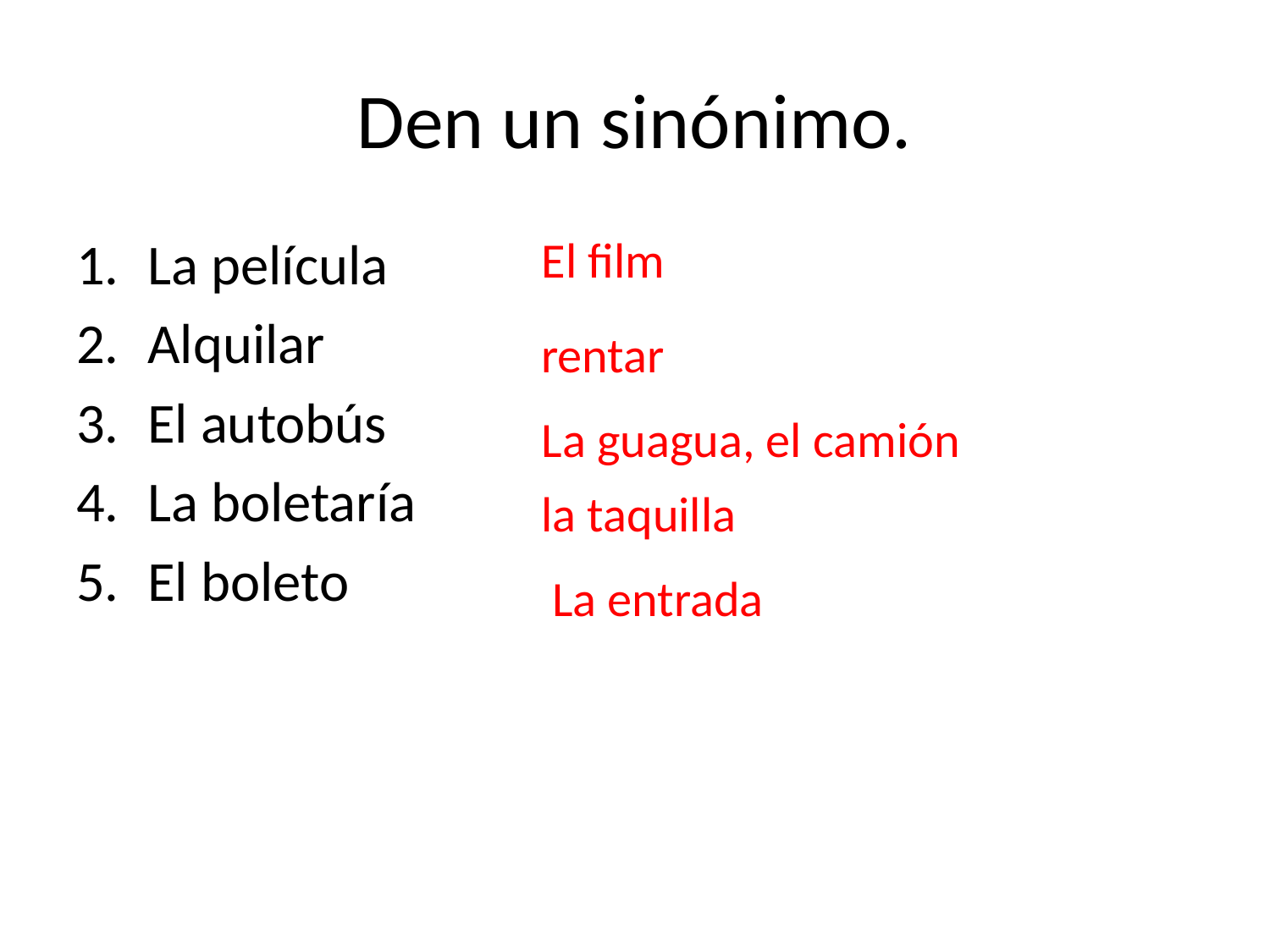

# Den un sinónimo.
La película
Alquilar
El autobús
La boletaría
El boleto

El film
rentar
La guagua, el camión
la taquilla
La entrada